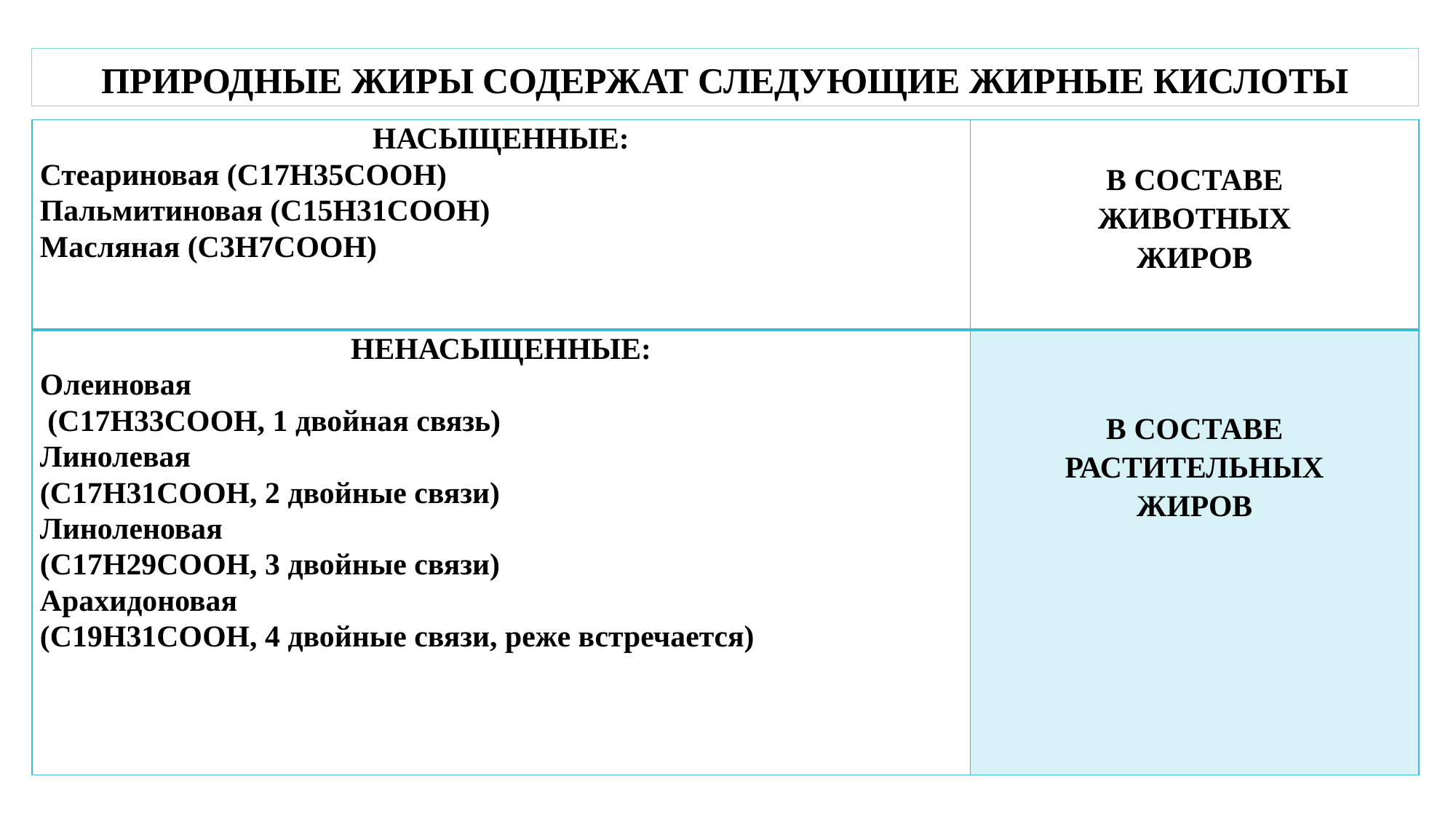

ПРИРОДНЫЕ ЖИРЫ СОДЕРЖАТ СЛЕДУЮЩИЕ ЖИРНЫЕ КИСЛОТЫ
| НАСЫЩЕННЫЕ: Стеариновая (C17H35COOH) Пальмитиновая (C15H31COOH) Масляная (C3H7COOH) | В СОСТАВЕ ЖИВОТНЫХ ЖИРОВ |
| --- | --- |
| НЕНАСЫЩЕННЫЕ: Олеиновая  (C17H33COOH, 1 двойная связь) Линолевая  (C17H31COOH, 2 двойные связи) Линоленовая  (C17H29COOH, 3 двойные связи) Арахидоновая  (C19H31COOH, 4 двойные связи, реже встречается) | В СОСТАВЕ РАСТИТЕЛЬНЫХ ЖИРОВ |